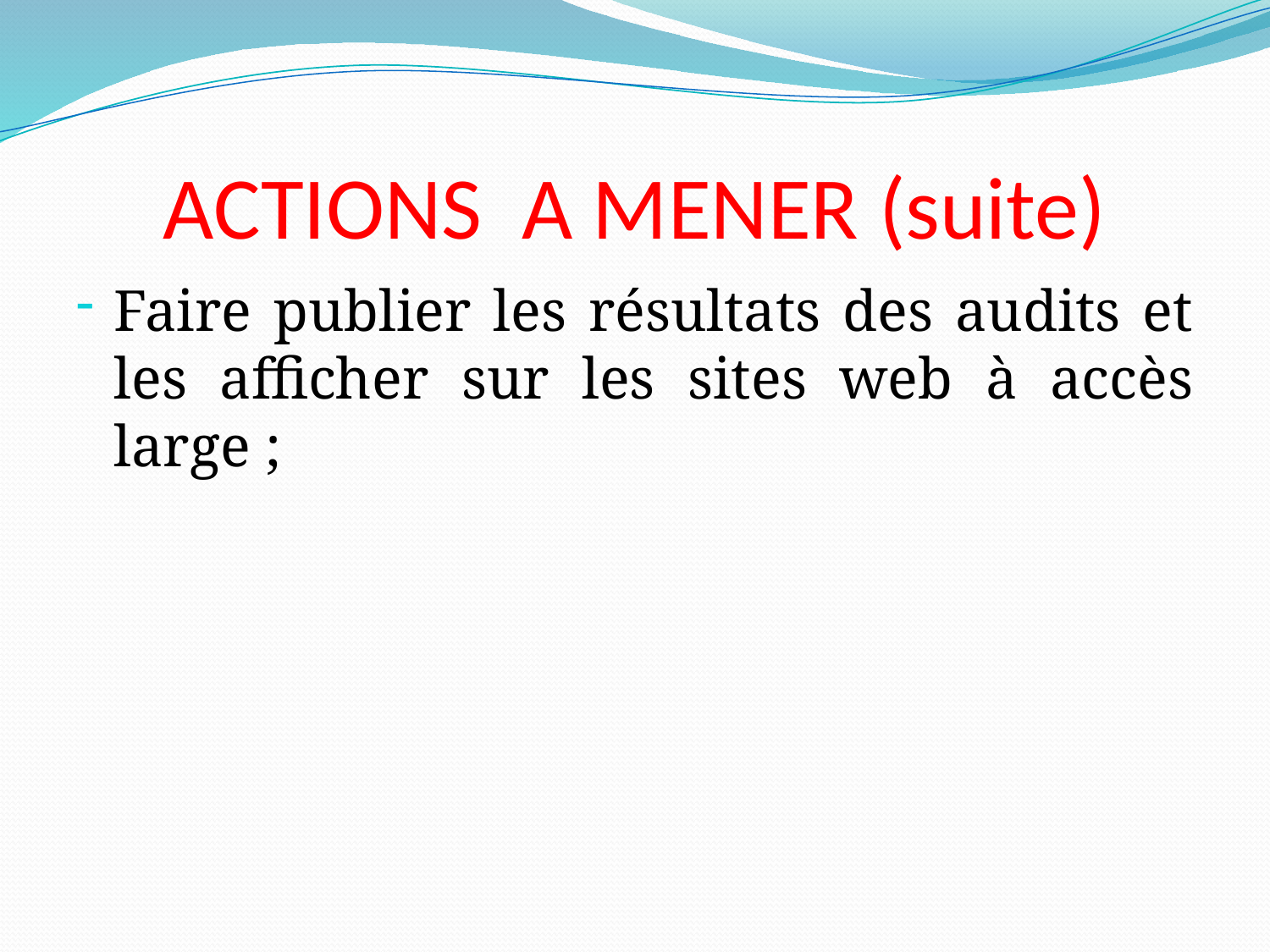

# ACTIONS  A MENER (suite)
Faire publier les résultats des audits et les afficher sur les sites web à accès large ;